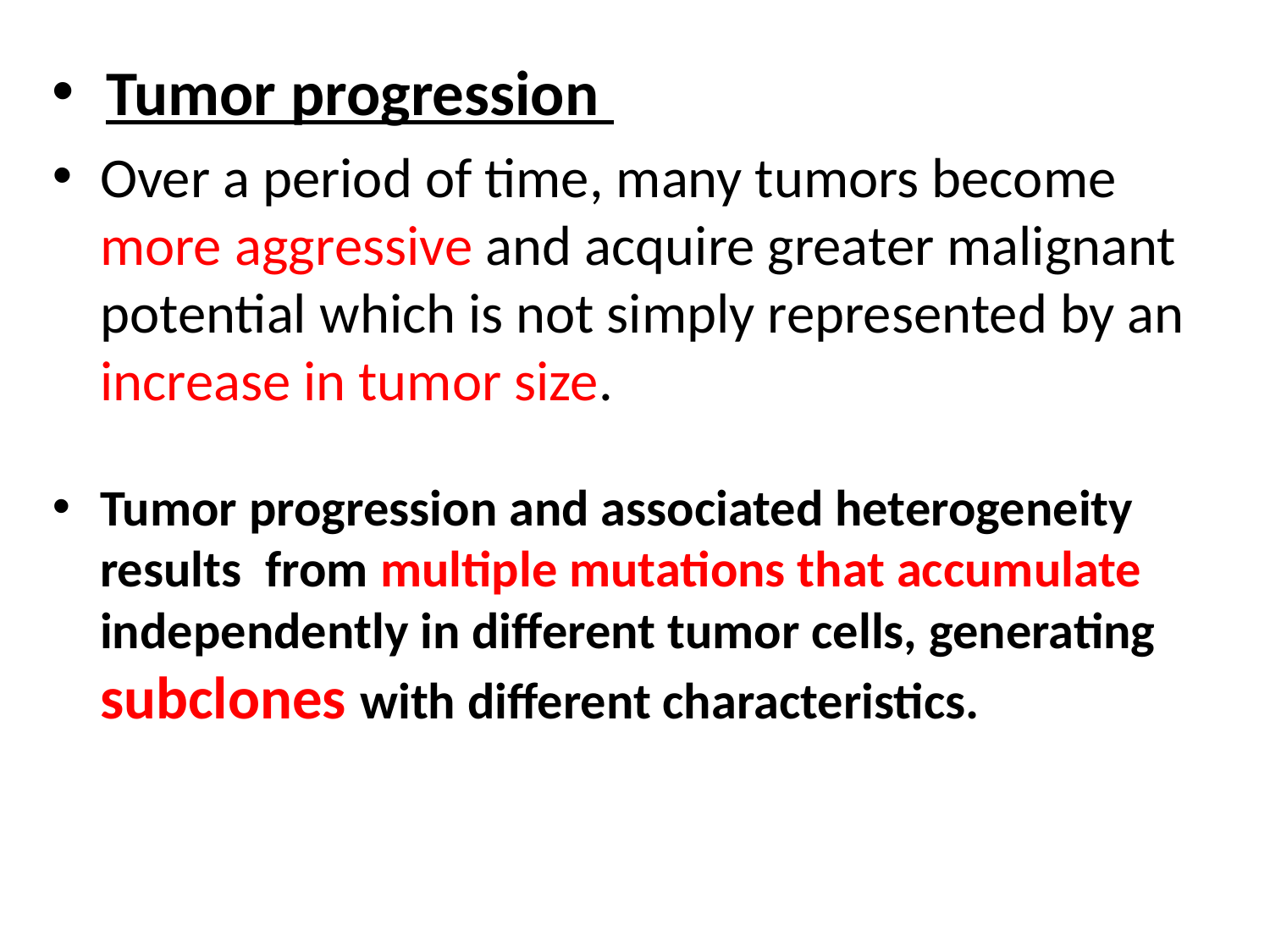

Tumor progression
Over a period of time, many tumors become more aggressive and acquire greater malignant potential which is not simply represented by an increase in tumor size.

Tumor progression and associated heterogeneity  results  from multiple mutations that accumulate independently in different tumor cells, generating subclones with different characteristics.